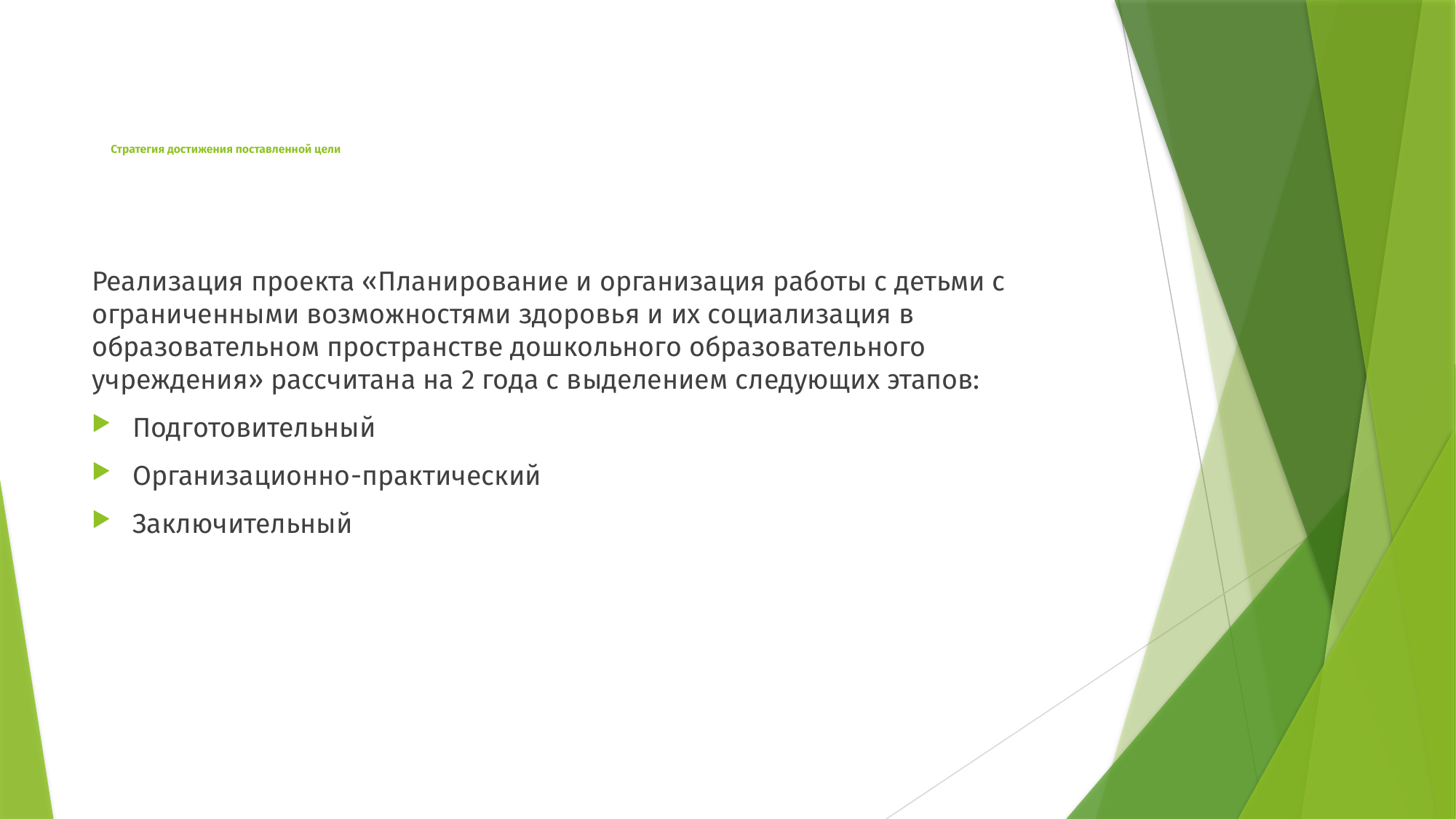

# Стратегия достижения поставленной цели
Реализация проекта «Планирование и организация работы с детьми с ограниченными возможностями здоровья и их социализация в образовательном пространстве дошкольного образовательного учреждения» рассчитана на 2 года с выделением следующих этапов:
Подготовительный
Организационно-практический
Заключительный